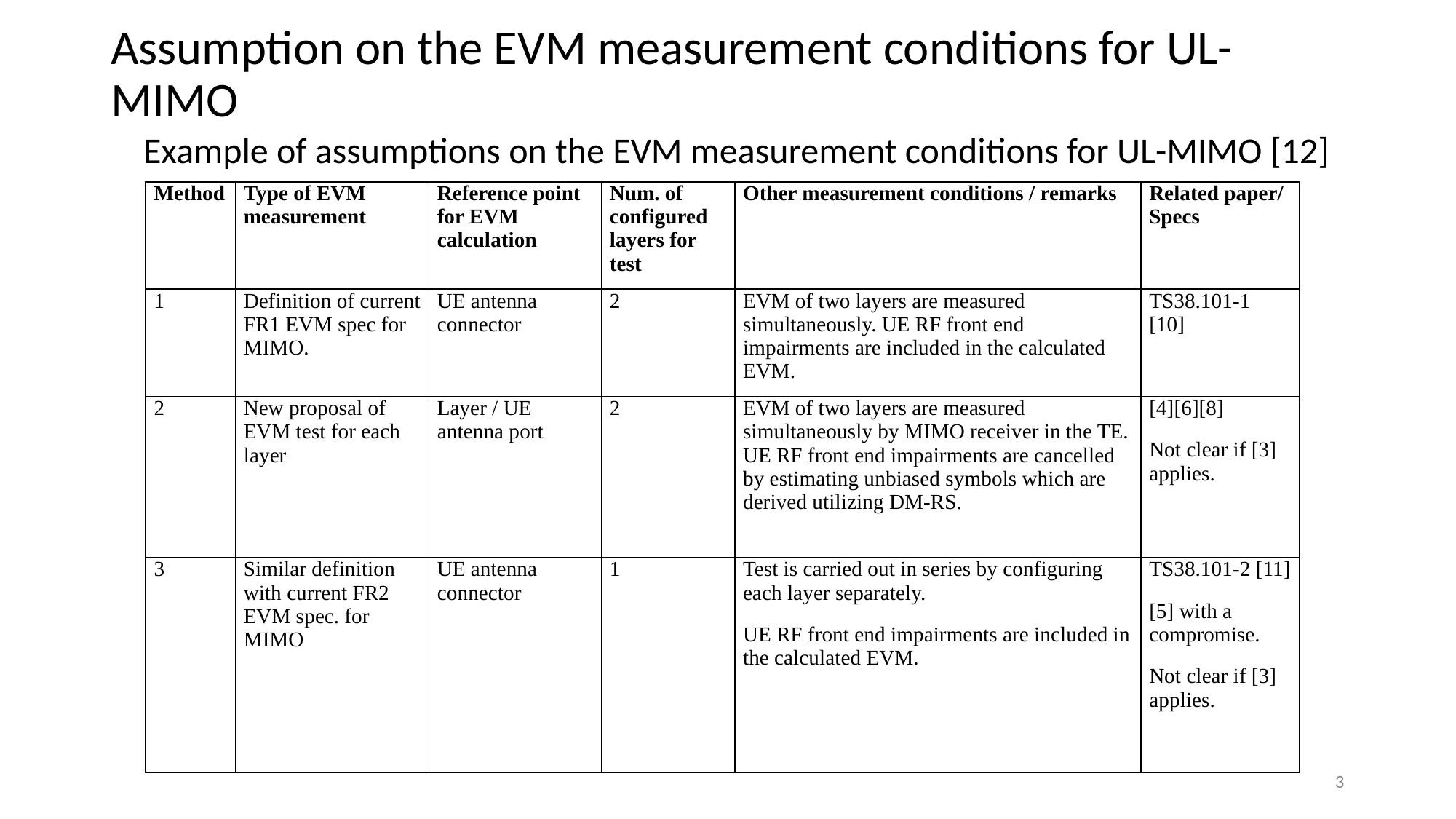

# Assumption on the EVM measurement conditions for UL-MIMO
Example of assumptions on the EVM measurement conditions for UL-MIMO [12]
| Method | Type of EVM measurement | Reference point for EVM calculation | Num. of configured layers for test | Other measurement conditions / remarks | Related paper/ Specs |
| --- | --- | --- | --- | --- | --- |
| 1 | Definition of current FR1 EVM spec for MIMO. | UE antenna connector | 2 | EVM of two layers are measured simultaneously. UE RF front end impairments are included in the calculated EVM. | TS38.101-1 [10] |
| 2 | New proposal of EVM test for each layer | Layer / UE antenna port | 2 | EVM of two layers are measured simultaneously by MIMO receiver in the TE. UE RF front end impairments are cancelled by estimating unbiased symbols which are derived utilizing DM-RS. | [4][6][8] Not clear if [3] applies. |
| 3 | Similar definition with current FR2 EVM spec. for MIMO | UE antenna connector | 1 | Test is carried out in series by configuring each layer separately. UE RF front end impairments are included in the calculated EVM. | TS38.101-2 [11] [5] with a compromise. Not clear if [3] applies. |
3